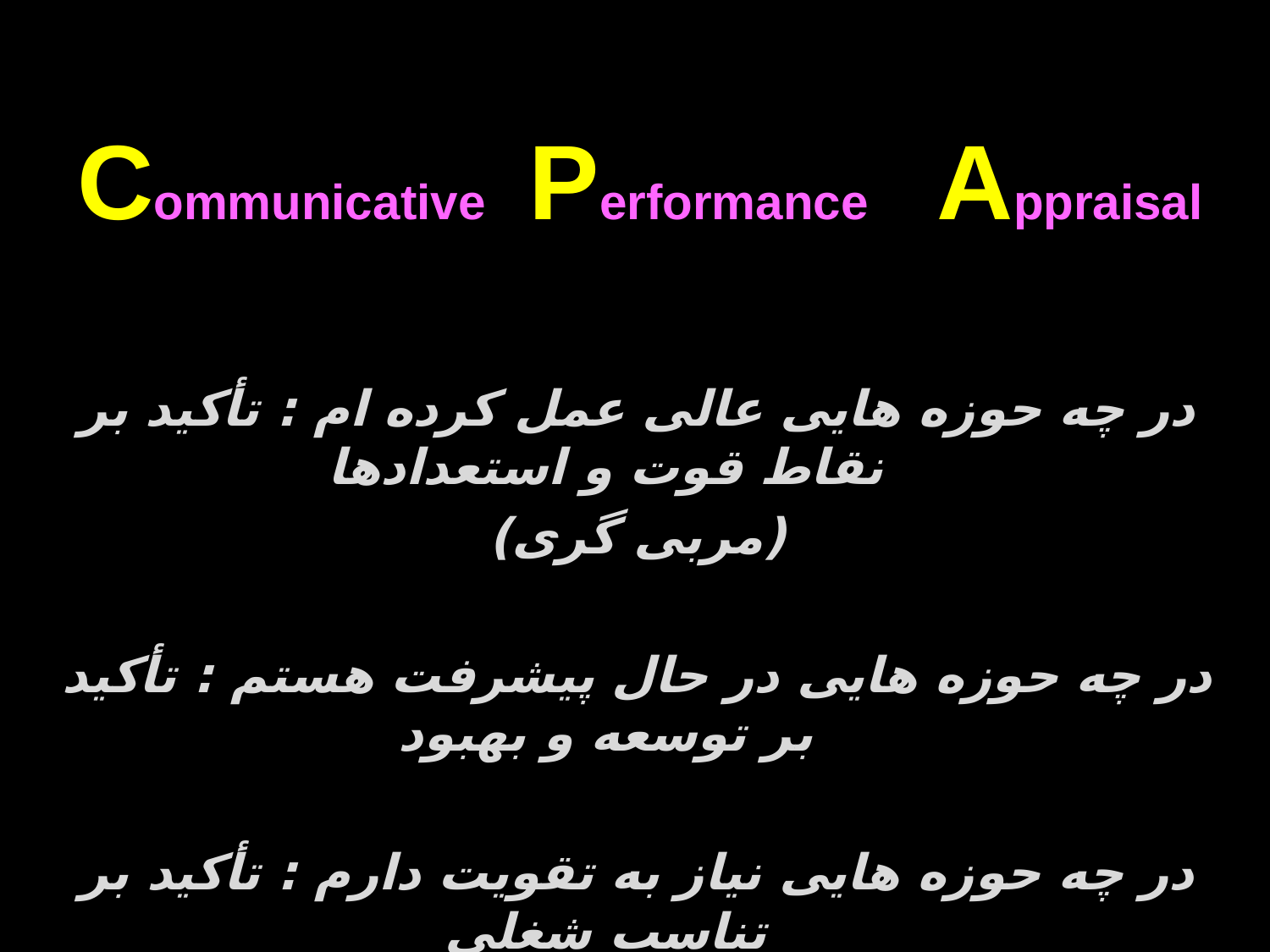

Communicative  Performance   Appraisal
در چه حوزه هایی عالی عمل کرده ام : تأکید بر نقاط قوت و استعدادها
(مربی گری)

در چه حوزه هایی در حال پیشرفت هستم : تأکید بر توسعه و بهبود

در چه حوزه هایی نیاز به تقویت دارم : تأکید بر تناسب شغلی
(مدل عملکرد)